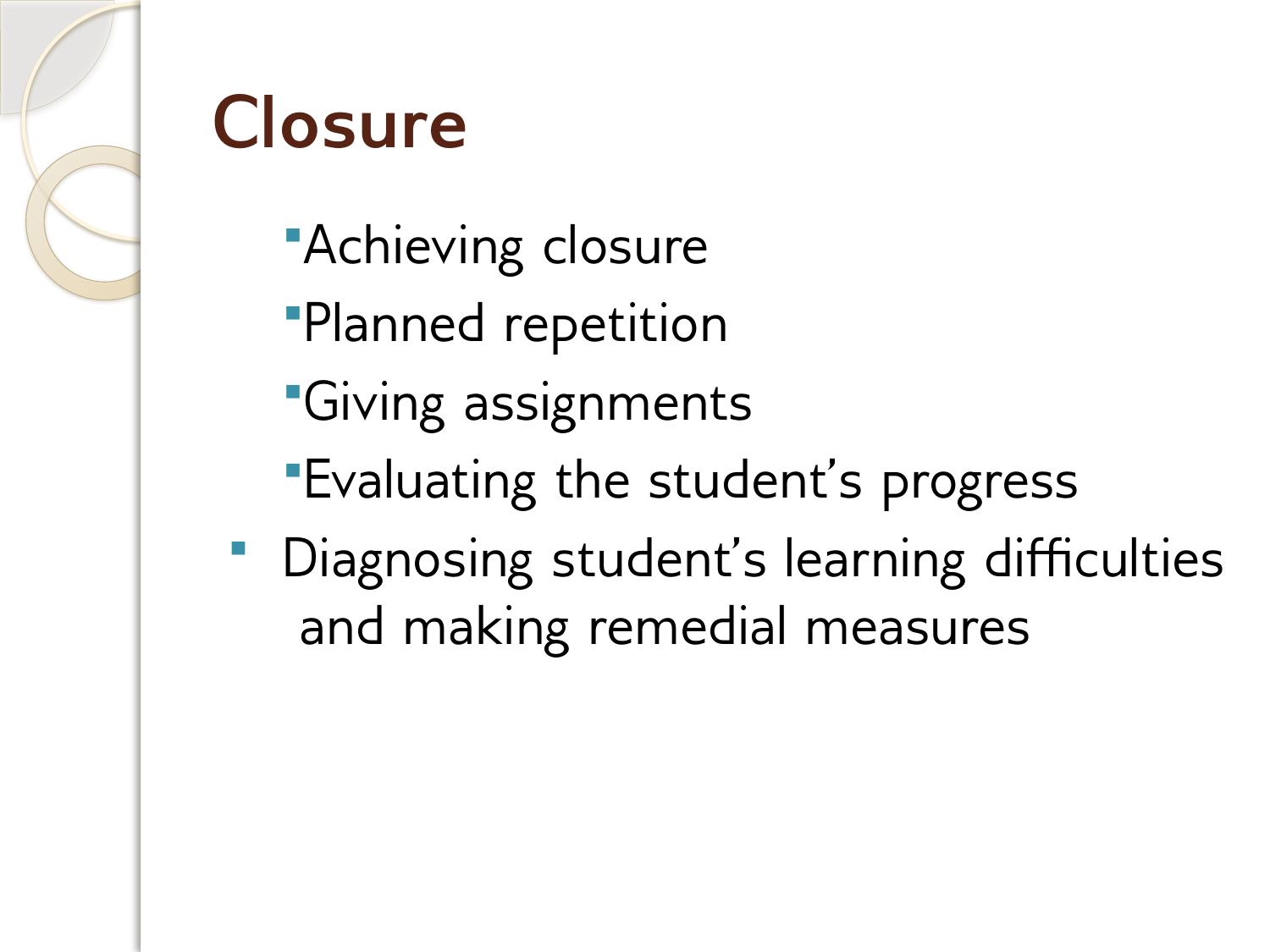

Closure
Achieving closure
Planned repetition
Giving assignments
Evaluating the student’s progress
Diagnosing student’s learning difficulties  and making remedial measures